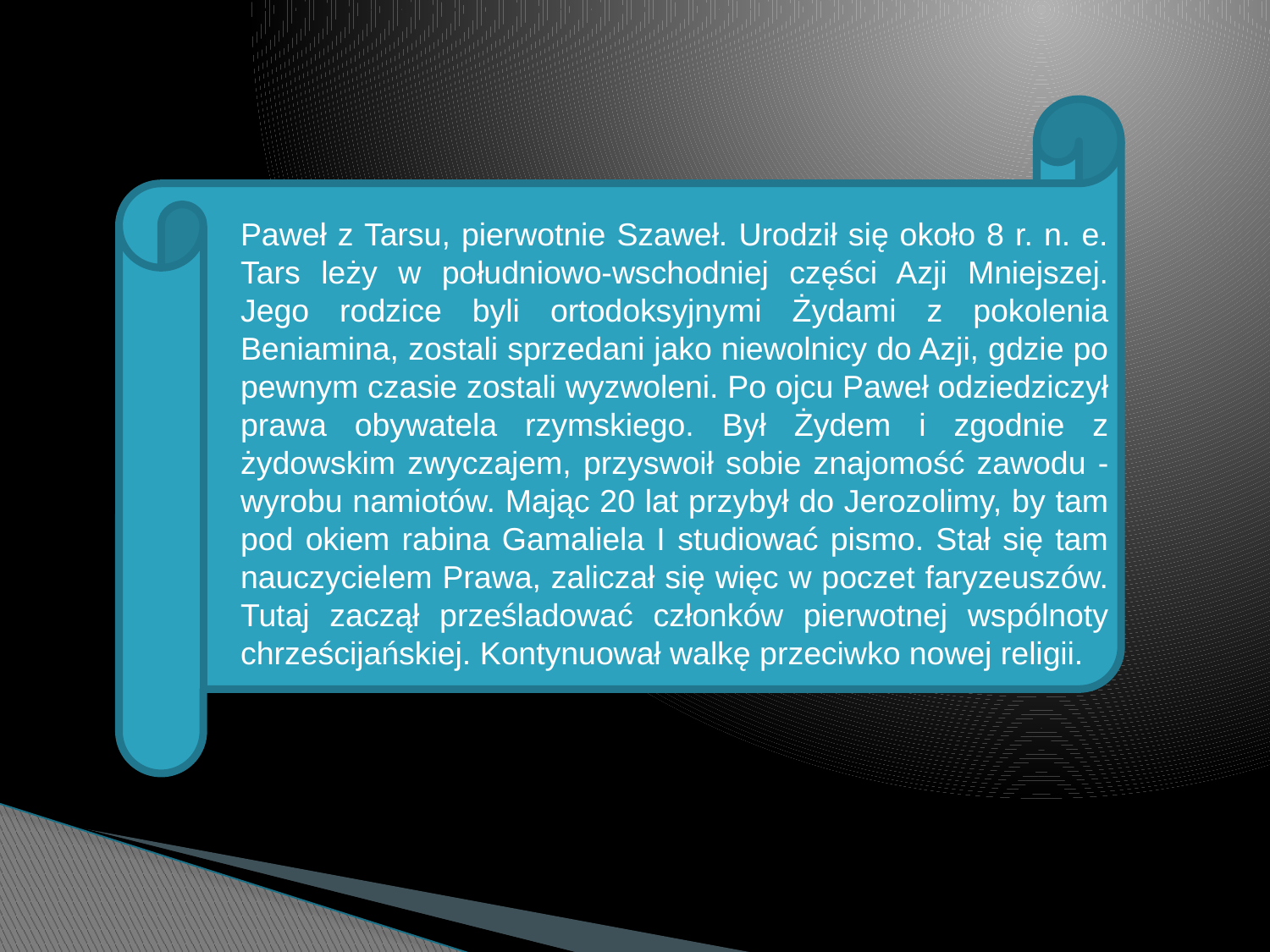

Paweł z Tarsu, pierwotnie Szaweł. Urodził się około 8 r. n. e. Tars leży w południowo-wschodniej części Azji Mniejszej. Jego rodzice byli ortodoksyjnymi Żydami z pokolenia Beniamina, zostali sprzedani jako niewolnicy do Azji, gdzie po pewnym czasie zostali wyzwoleni. Po ojcu Paweł odziedziczył prawa obywatela rzymskiego. Był Żydem i zgodnie z żydowskim zwyczajem, przyswoił sobie znajomość zawodu - wyrobu namiotów. Mając 20 lat przybył do Jerozolimy, by tam pod okiem rabina Gamaliela I studiować pismo. Stał się tam nauczycielem Prawa, zaliczał się więc w poczet faryzeuszów. Tutaj zaczął prześladować członków pierwotnej wspólnoty chrześcijańskiej. Kontynuował walkę przeciwko nowej religii.